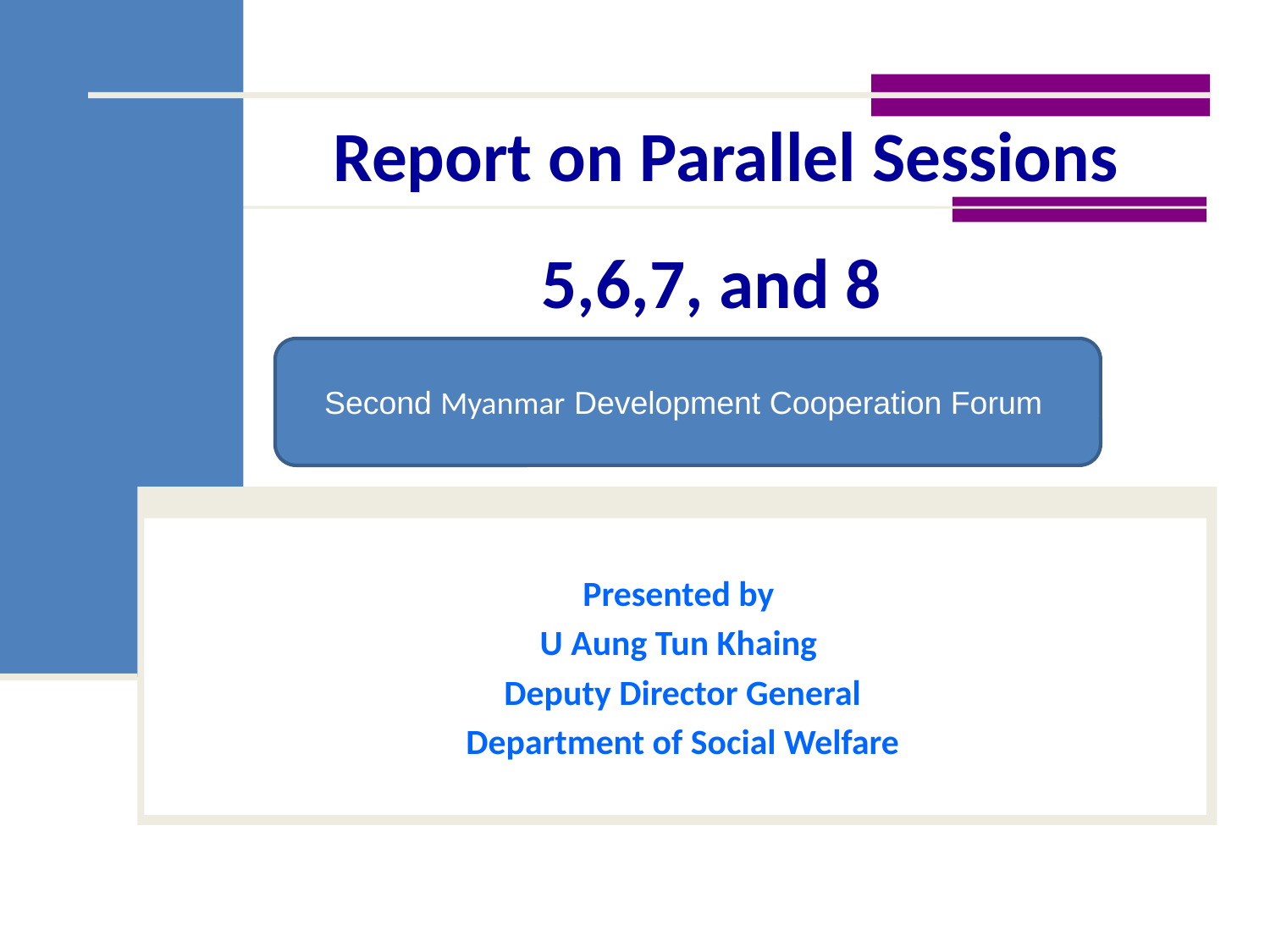

# Report on Parallel Sessions 5,6,7, and 8
Second Myanmar Development Cooperation Forum
Presented by
U Aung Tun Khaing
Deputy Director General
Department of Social Welfare